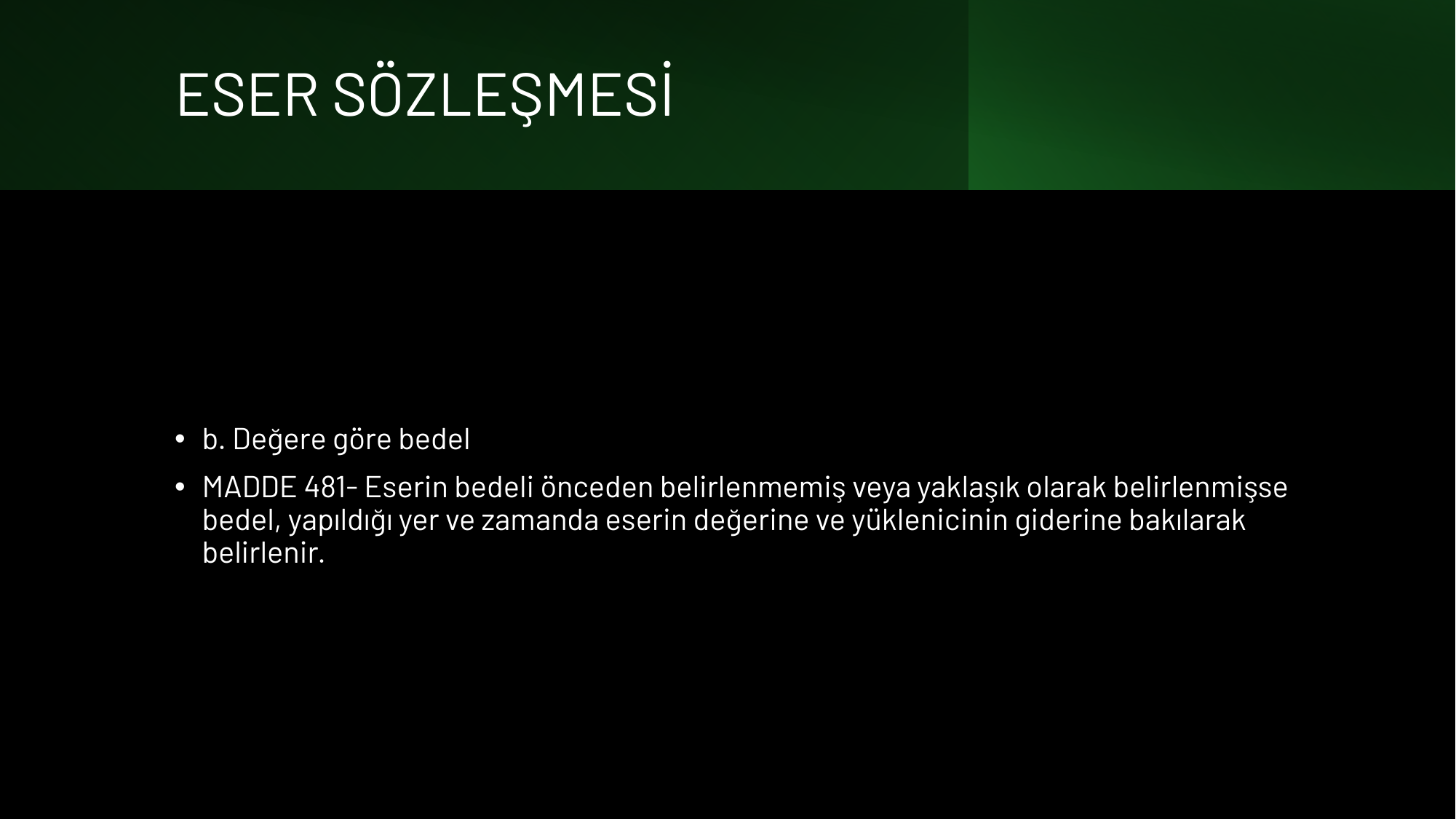

# ESER SÖZLEŞMESİ
b. Değere göre bedel
MADDE 481- Eserin bedeli önceden belirlenmemiş veya yaklaşık olarak belirlenmişse bedel, yapıldığı yer ve zamanda eserin değerine ve yüklenicinin giderine bakılarak belirlenir.